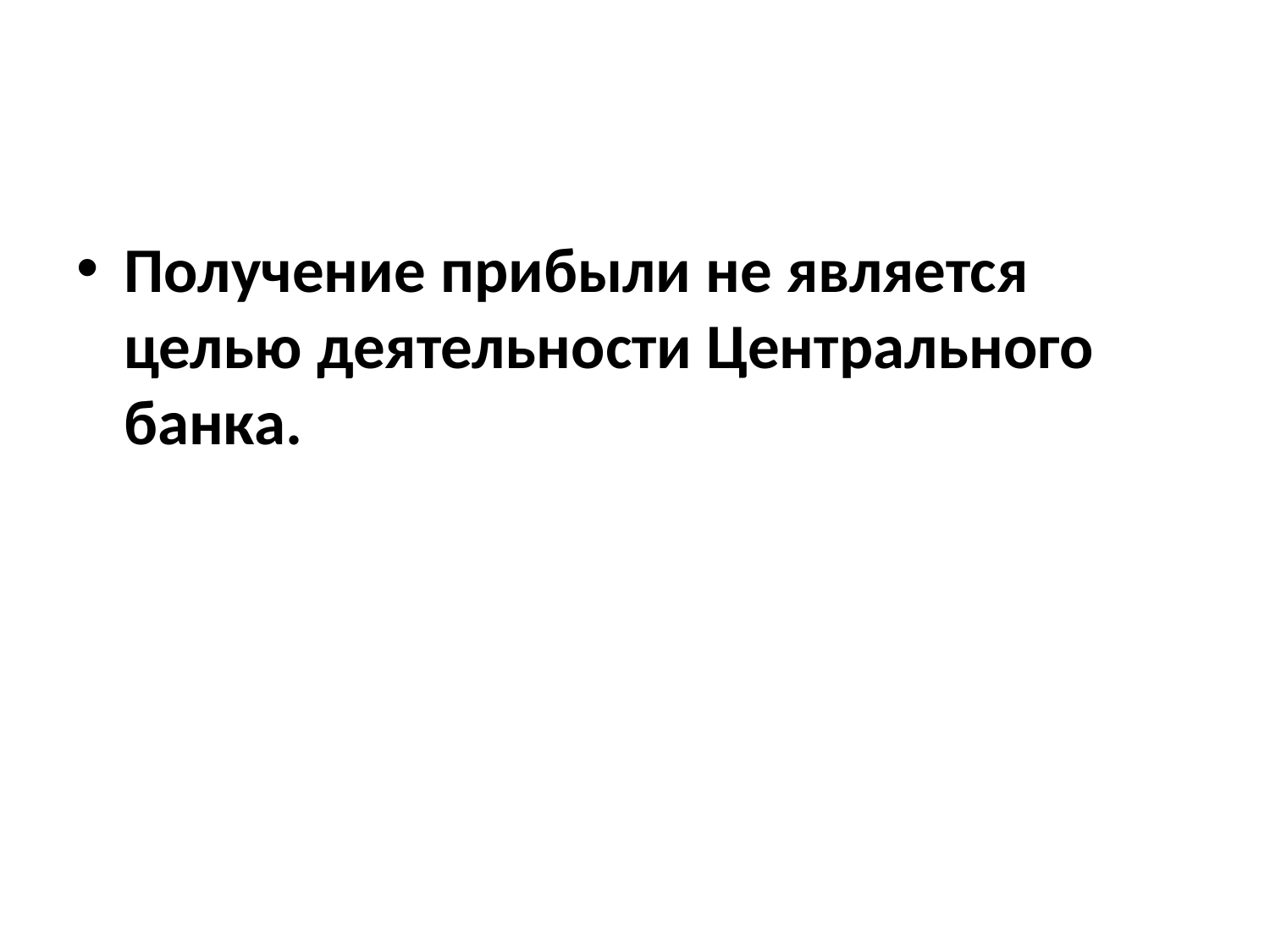

#
Получение прибыли не является целью деятельности Центрального банка.